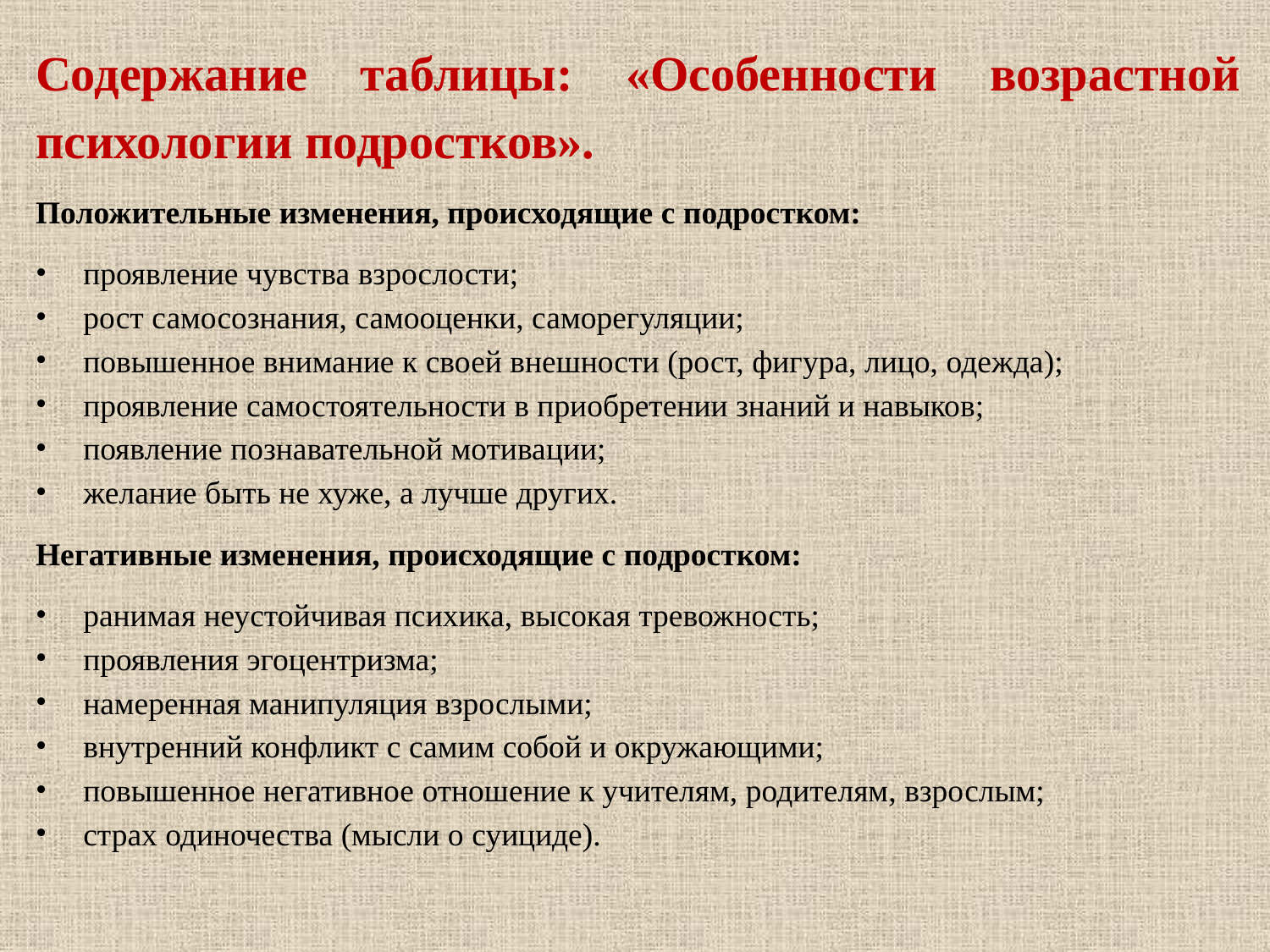

Содержание таблицы: «Особенности возрастной психологии подростков».
Положительные изменения, происходящие с подростком:
проявление чувства взрослости;
рост самосознания, самооценки, саморегуляции;
повышенное внимание к своей внешности (рост, фигура, лицо, одежда);
проявление самостоятельности в приобретении знаний и навыков;
появление познавательной мотивации;
желание быть не хуже, а лучше других.
Негативные изменения, происходящие с подростком:
ранимая неустойчивая психика, высокая тревожность;
проявления эгоцентризма;
намеренная манипуляция взрослыми;
внутренний конфликт с самим собой и окружающими;
повышенное негативное отношение к учителям, родителям, взрослым;
страх одиночества (мысли о суициде).